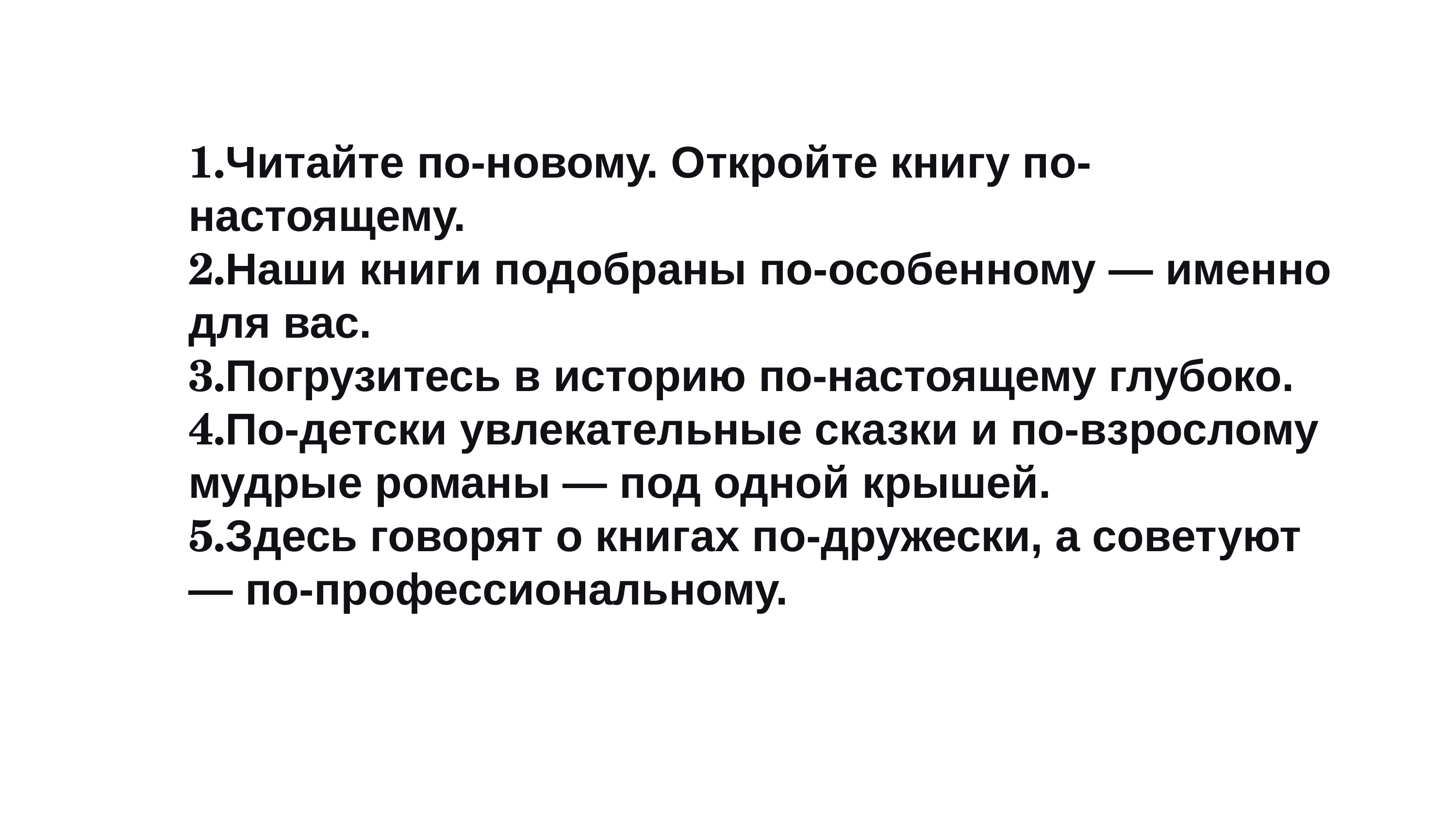

Читайте по-новому. Откройте книгу по-настоящему.
Наши книги подобраны по-особенному — именно для вас.
Погрузитесь в историю по-настоящему глубоко.
По-детски увлекательные сказки и по-взрослому мудрые романы — под одной крышей.
Здесь говорят о книгах по-дружески, а советуют — по-профессиональному.